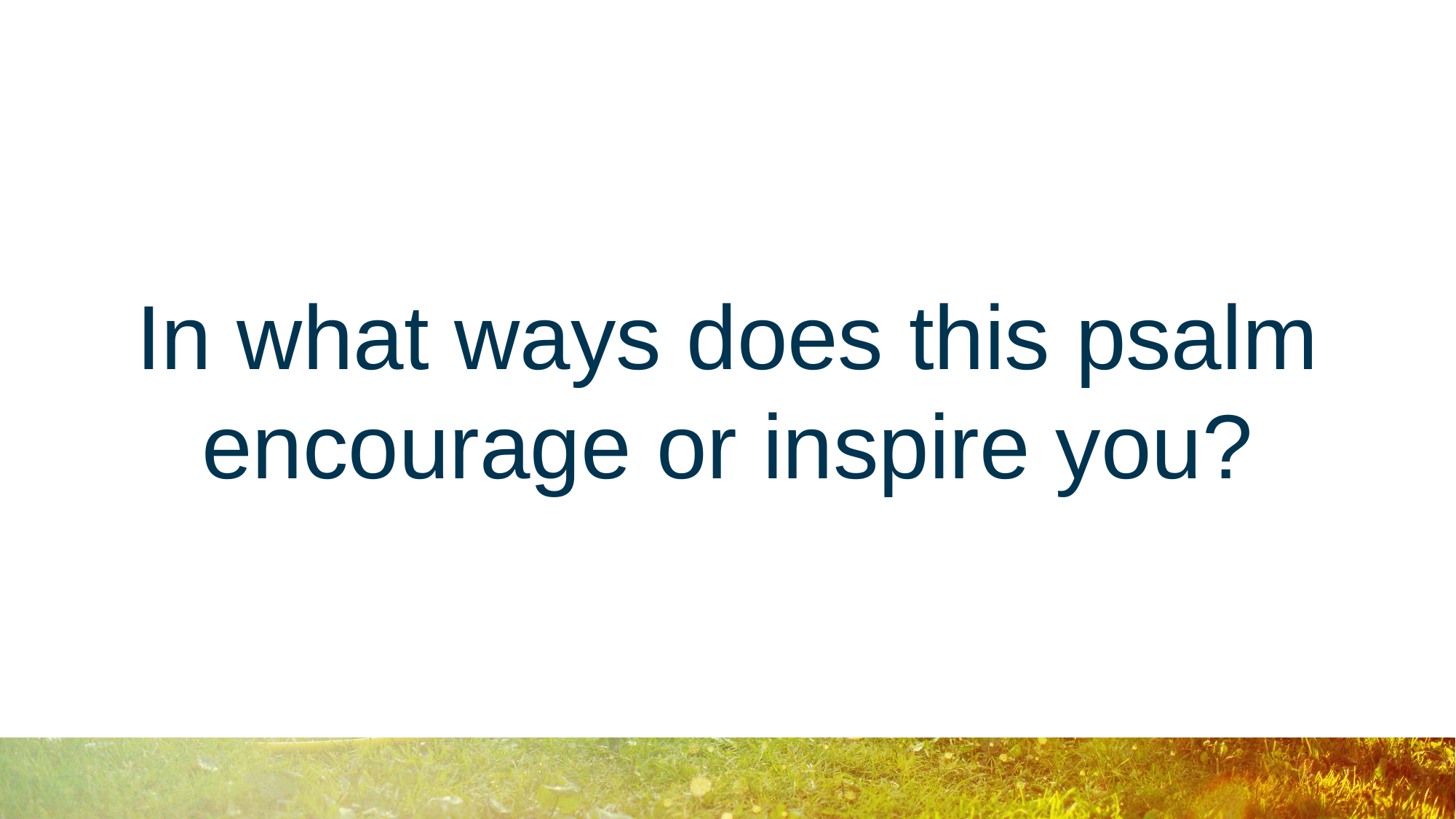

# In what ways does this psalm encourage or inspire you?